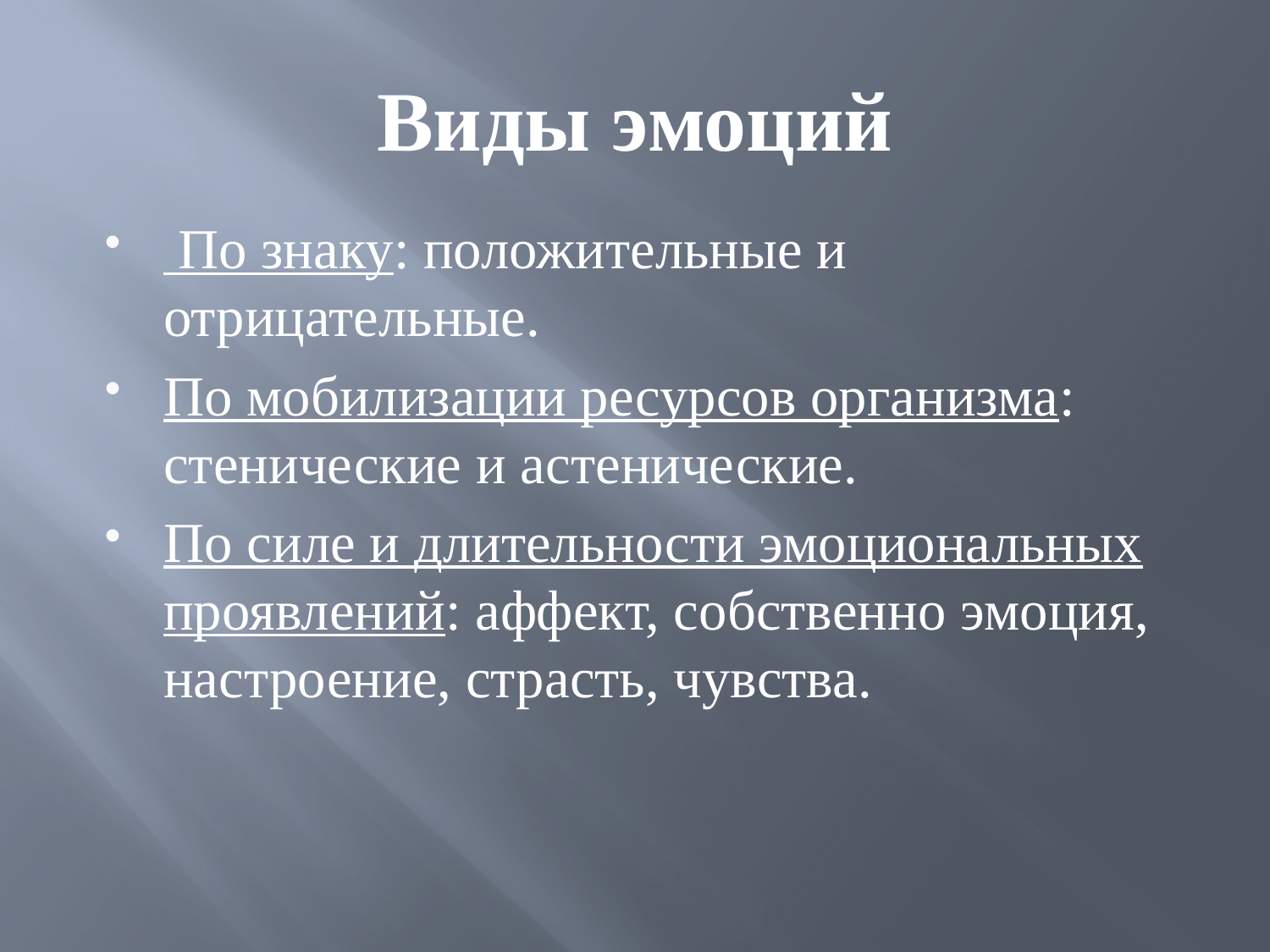

# Виды эмоций
 По знаку: положительные и отрицательные.
По мобилизации ресурсов организма: стенические и астенические.
По силе и длительности эмоциональных проявлений: аффект, собственно эмоция, настроение, страсть, чувства.